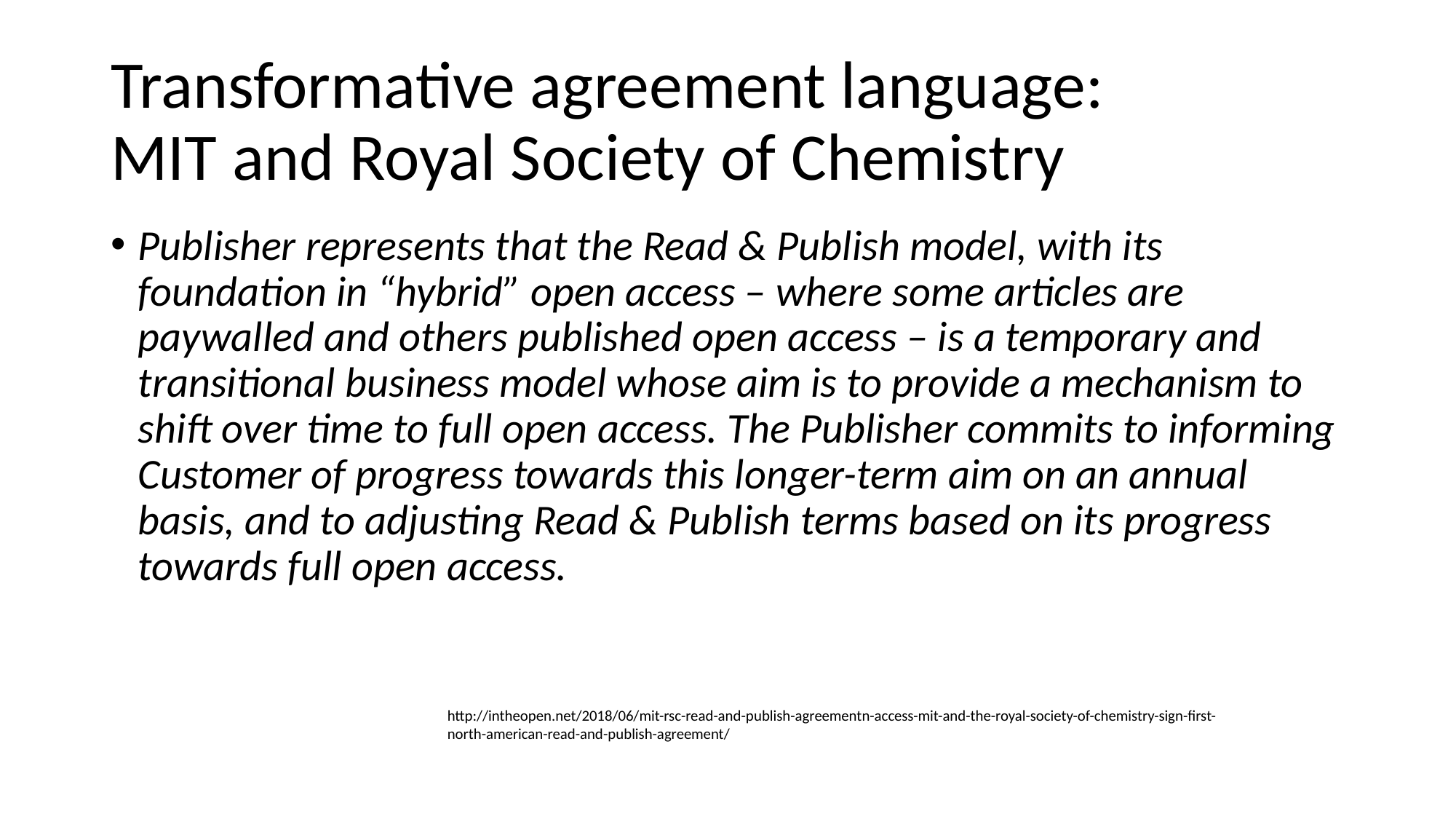

# Transformative agreement language: MIT and Royal Society of Chemistry
Publisher represents that the Read & Publish model, with its foundation in “hybrid” open access – where some articles are paywalled and others published open access – is a temporary and transitional business model whose aim is to provide a mechanism to shift over time to full open access. The Publisher commits to informing Customer of progress towards this longer-term aim on an annual basis, and to adjusting Read & Publish terms based on its progress towards full open access.
http://intheopen.net/2018/06/mit-rsc-read-and-publish-agreementn-access-mit-and-the-royal-society-of-chemistry-sign-first-north-american-read-and-publish-agreement/